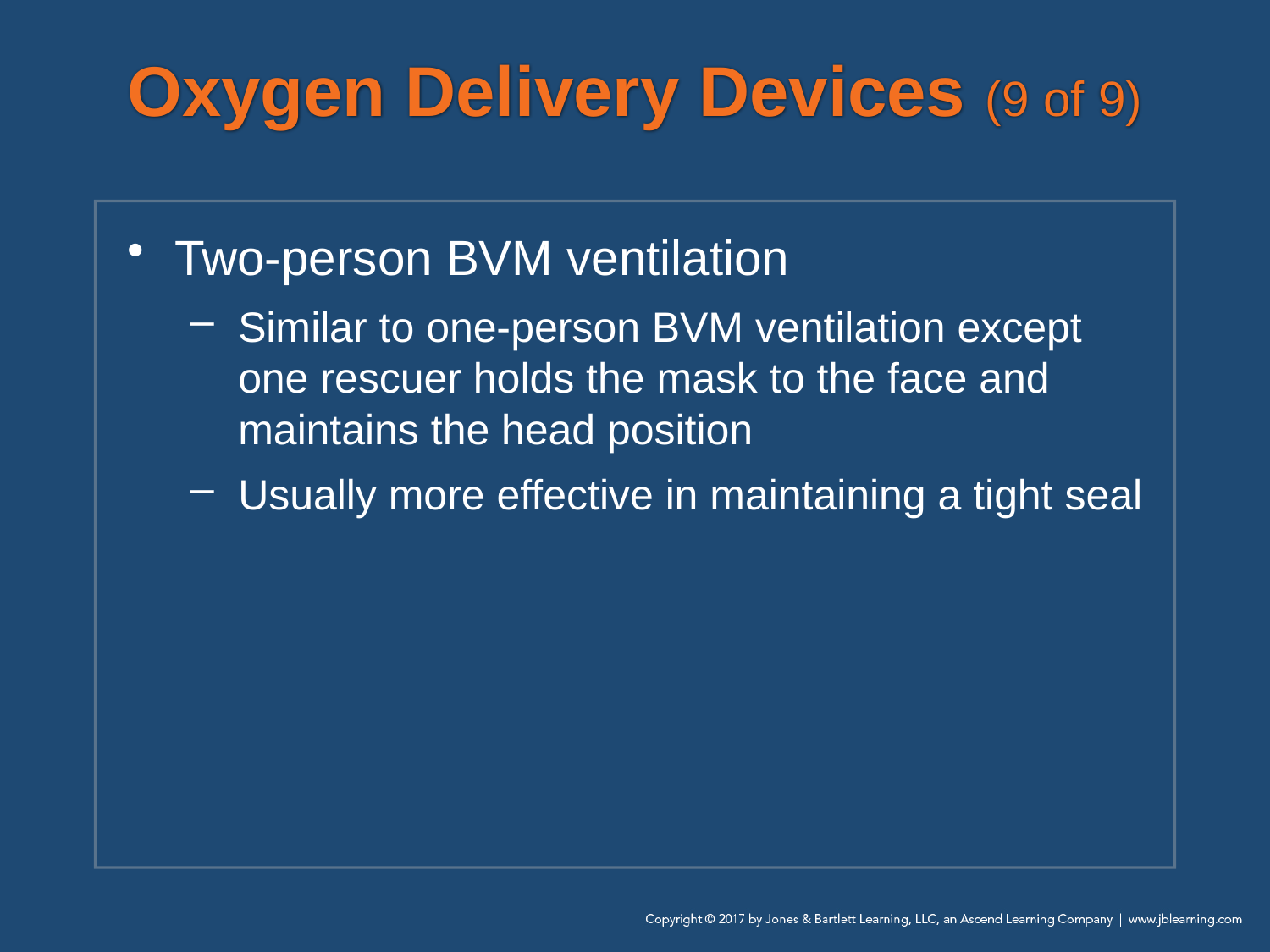

# Oxygen Delivery Devices (9 of 9)
Two-person BVM ventilation
Similar to one-person BVM ventilation except one rescuer holds the mask to the face and maintains the head position
Usually more effective in maintaining a tight seal